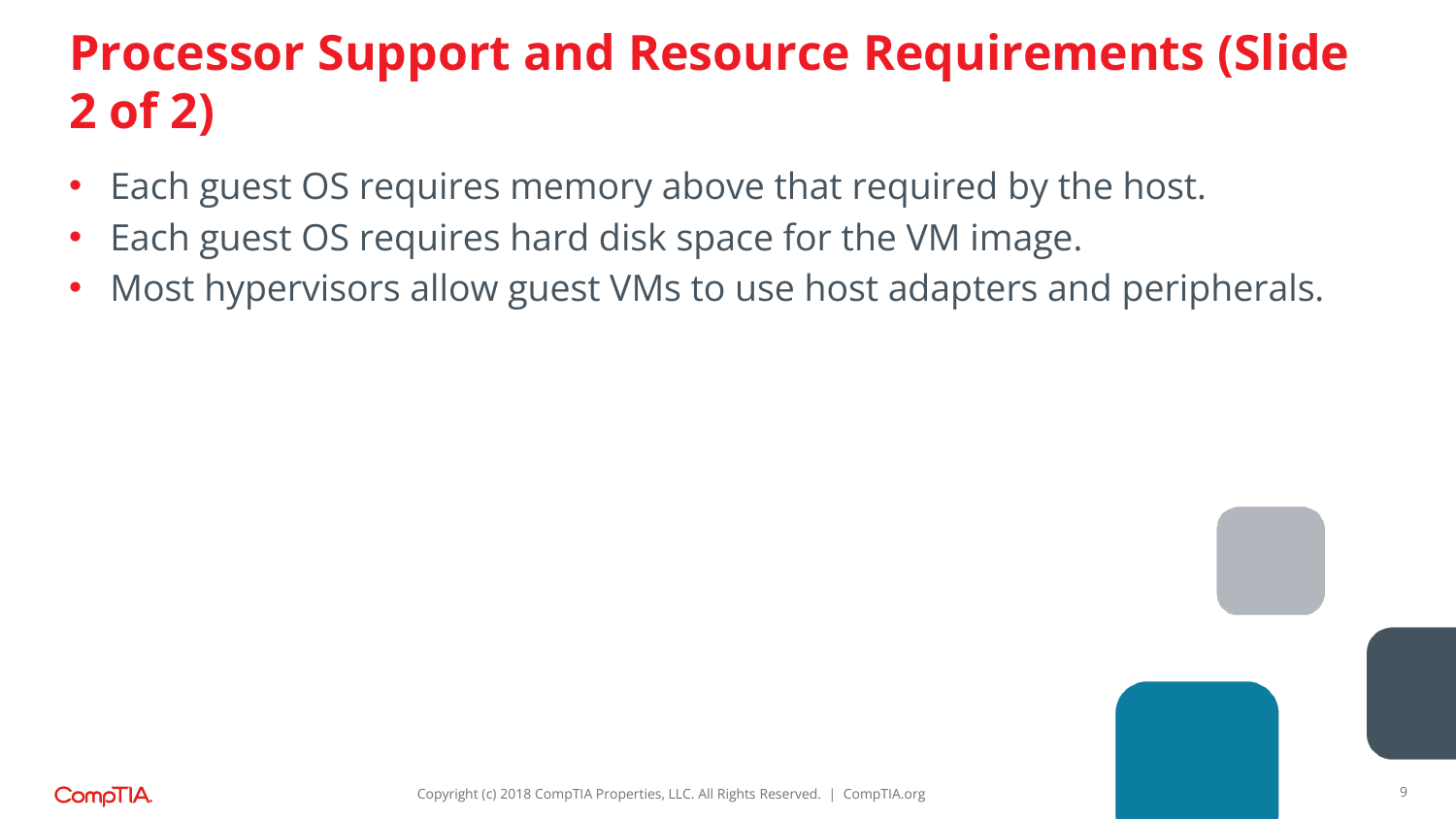

# Processor Support and Resource Requirements (Slide 2 of 2)
Each guest OS requires memory above that required by the host.
Each guest OS requires hard disk space for the VM image.
Most hypervisors allow guest VMs to use host adapters and peripherals.

9